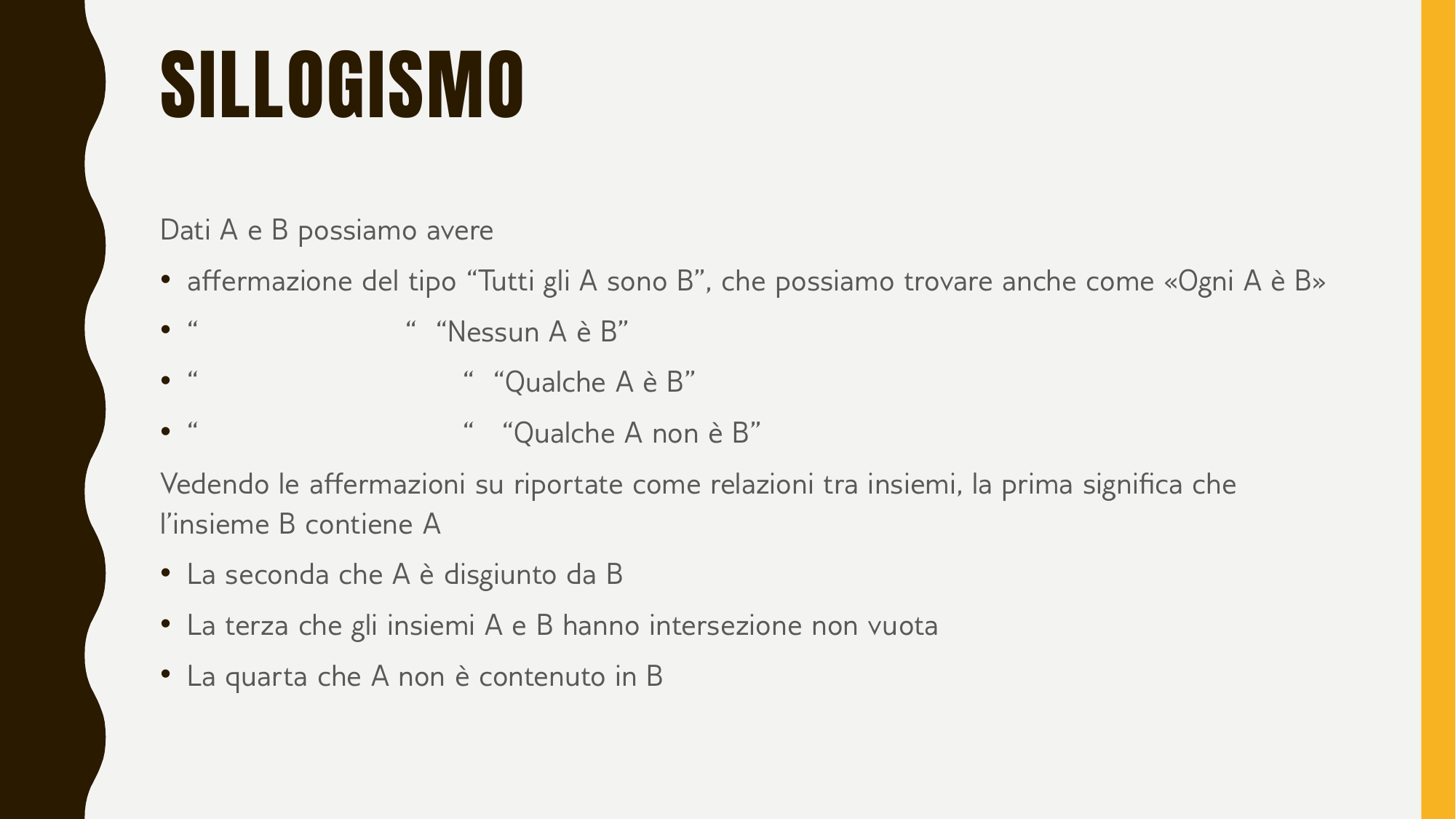

# sillogismo
Dati A e B possiamo avere
affermazione del tipo “Tutti gli A sono B”, che possiamo trovare anche come «Ogni A è B»
“		“  “Nessun A è B”
“                             “  “Qualche A è B”
“                             “   “Qualche A non è B”
Vedendo le affermazioni su riportate come relazioni tra insiemi, la prima significa che l’insieme B contiene A
La seconda che A è disgiunto da B
La terza che gli insiemi A e B hanno intersezione non vuota
La quarta che A non è contenuto in B